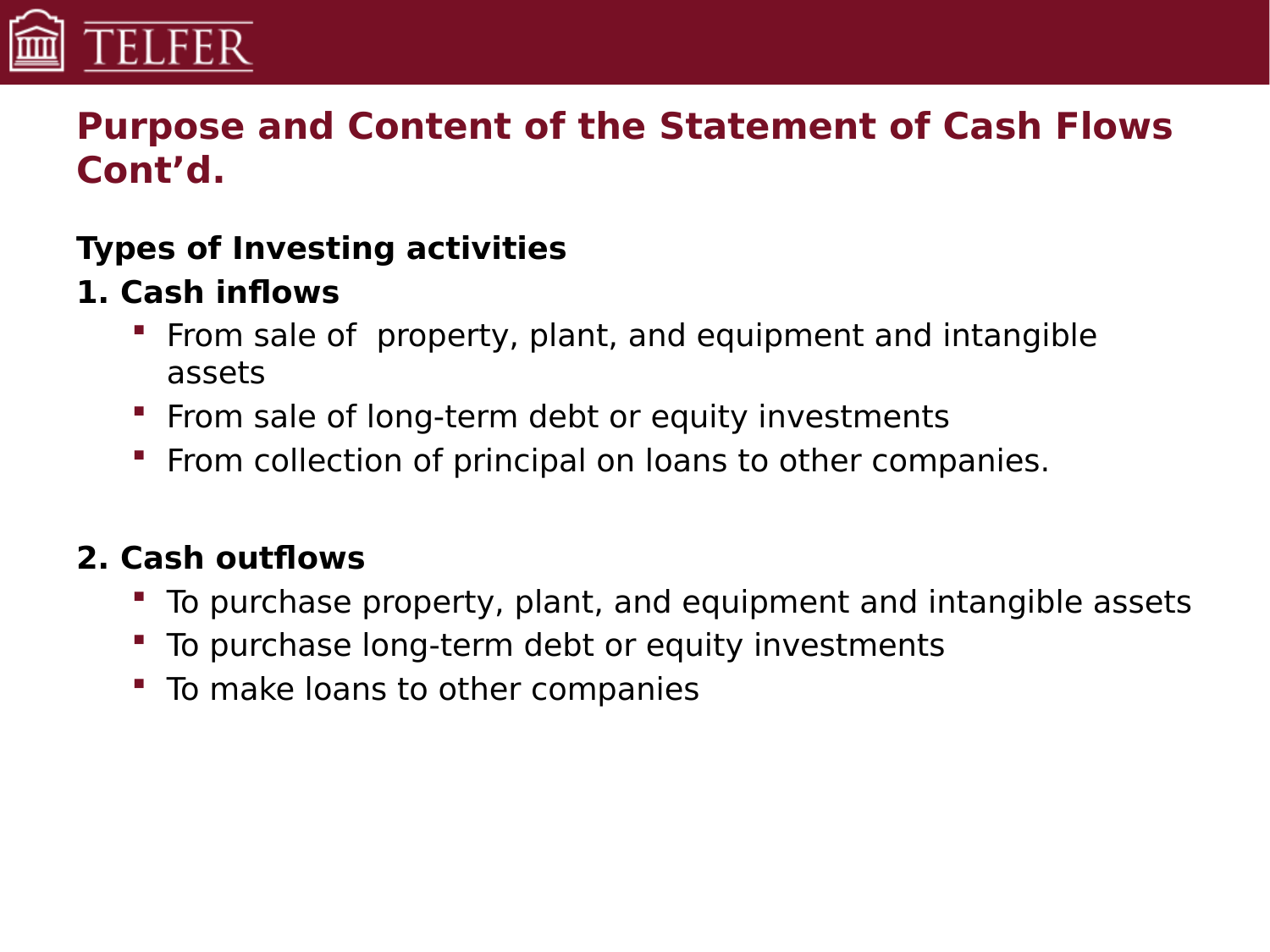

# Purpose and Content of the Statement of Cash Flows Cont’d.
Types of Investing activities
1. Cash inflows
From sale of  property, plant, and equipment and intangible assets
From sale of long-term debt or equity investments
From collection of principal on loans to other companies.

2. Cash outflows
To purchase property, plant, and equipment and intangible assets
To purchase long-term debt or equity investments
To make loans to other companies